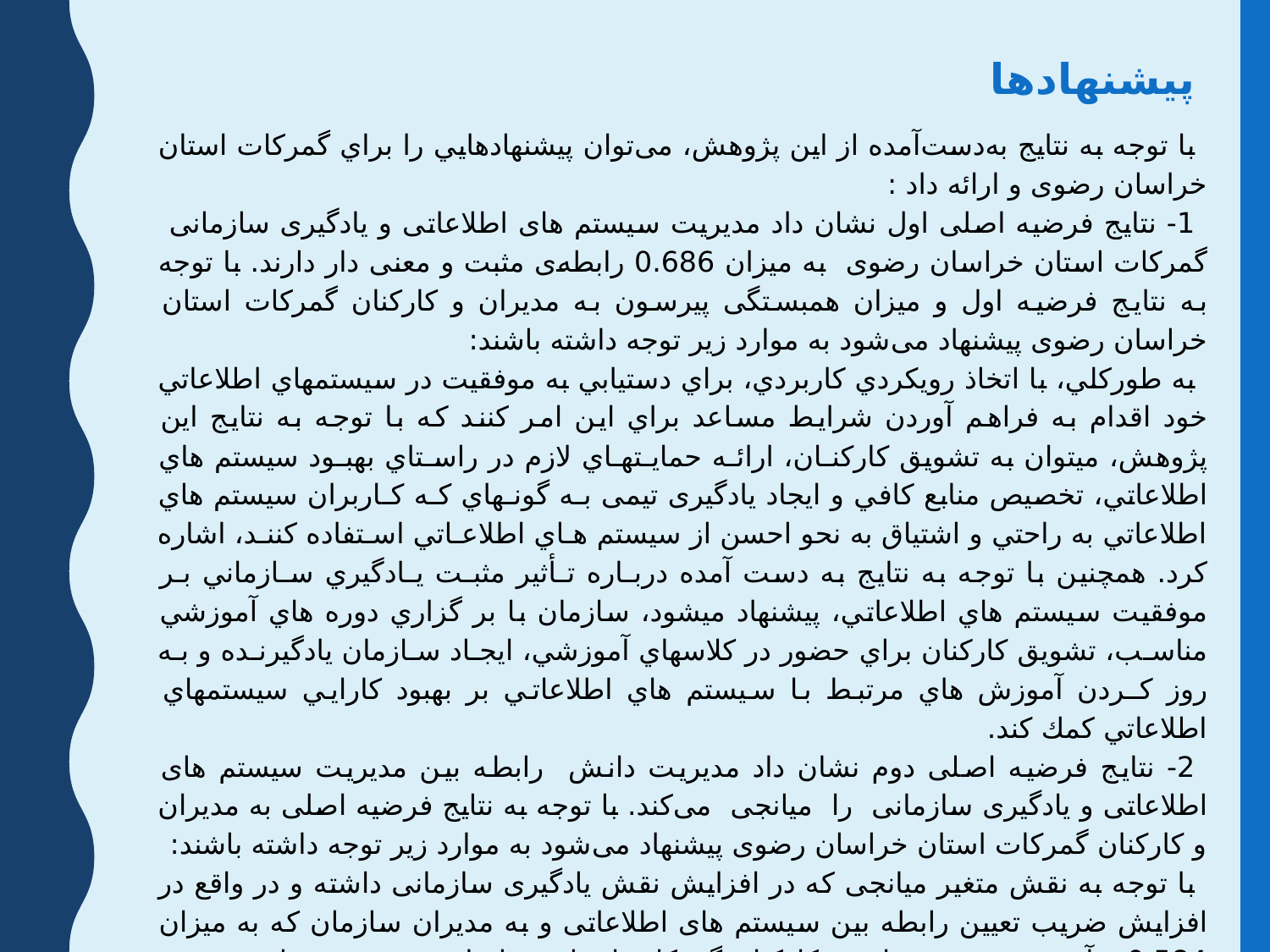

پیشنهادها
با توجه به نتايج به‌دست‌آمده از اين پژوهش، می‌توان پيشنهادهايي را براي گمرکات استان خراسان رضوی و ارائه داد :
1- نتایج فرضیه اصلی اول نشان داد مدیریت سیستم های اطلاعاتی و یادگیری سازمانی  گمرکات استان خراسان رضوی  به میزان 0.686 رابطه‌ی مثبت و معنی دار دارند. با توجه به نتایج فرضیه اول و میزان همبستگی پیرسون به مدیران و کارکنان گمرکات استان خراسان رضوی پیشنهاد می‌شود به موارد زیر توجه داشته باشند:
به طوركلي، با اتخاذ رويكردي كاربردي، براي دستيابي به موفقيت در سيستمهاي اطلاعاتي خود اقدام به فراهم آوردن شرايط مساعد براي اين امر كنند كه با توجه به نتايج اين پژوهش، ميتوان به تشويق كاركنـان، ارائـه حمايـتهـاي لازم در راسـتاي بهبـود سيستم هاي اطلاعاتي، تخصيص منابع كافي و ايجاد یادگیری تیمی بـه گونـهاي كـه كـاربران سيستم هاي اطلاعاتي به راحتي و اشتياق به نحو احسن از سيستم هـاي اطلاعـاتي اسـتفاده كننـد، اشاره كرد. همچنين با توجه به نتايج به دست آمده دربـاره تـأثير مثبـت يـادگيري سـازماني بـر موفقيت سيستم هاي اطلاعاتي، پيشنهاد ميشود، سازمان با بر گزاري دوره هاي آموزشي مناسـب، تشويق كاركنان براي حضور در كلاسهاي آموزشي، ايجـاد سـازمان يادگيرنـده و بـه روز كـردن آموزش هاي مرتبط با سيستم هاي اطلاعاتي بر بهبود كارايي سيستمهاي اطلاعاتي كمك كند.
2- نتایج فرضیه اصلی دوم نشان داد مدیریت دانش  رابطه بین مدیریت سیستم های اطلاعاتی و یادگیری سازمانی  را  میانجی  می‌کند. با توجه به نتایج فرضیه اصلی به مدیران و کارکنان گمرکات استان خراسان رضوی پیشنهاد می‌شود به موارد زیر توجه داشته باشند:
با توجه به نقش متغیر میانجی که در افزایش نقش یادگیری سازمانی داشته و در واقع در افزایش ضریب تعیین رابطه بین سیستم های اطلاعاتی و به مدیران سازمان که به میزان 0.584 برآورد شد  به مدیران  و کارکنان گمرکات استان خراسان رضوی پیشنهاد می شود با استفاده از توان هم افزایی اطلاعاتی کارکنان با توجه به نیاز سازمان اشتراک گذاری دانش در سطح مختلف و مورد نیاز سایبان گام بر دارند و یا اهمیت دادن به کارکنان از خلاقیت و نوآوری سازمانی حمایت نمایند تا منجر به افزایش یادگیری سازمانی می شود.
.